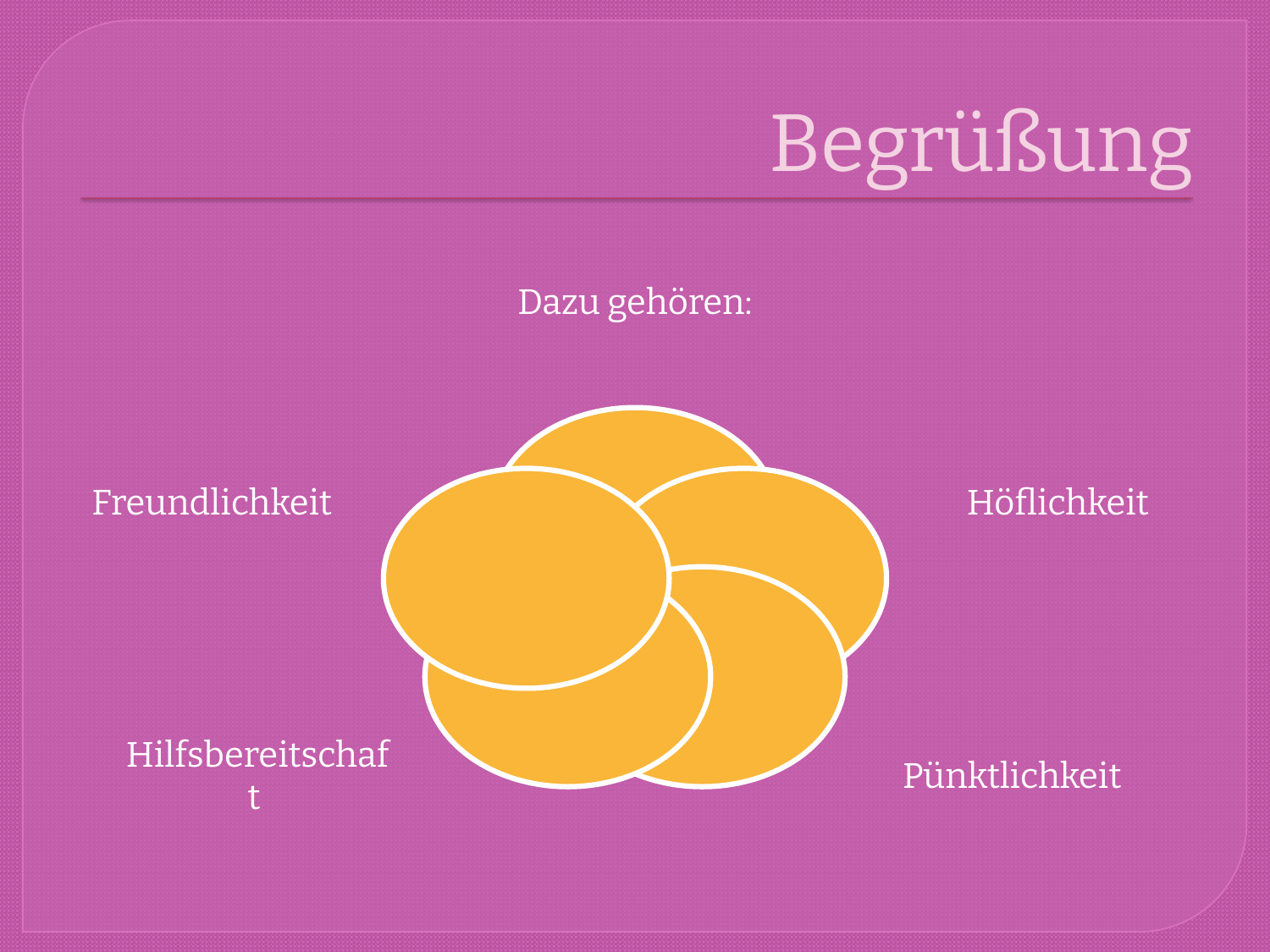

# Begrüßung
Dazu gehören:
Höflichkeit
Pünktlichkeit
Hilfsbereitschaft
Freundlichkeit